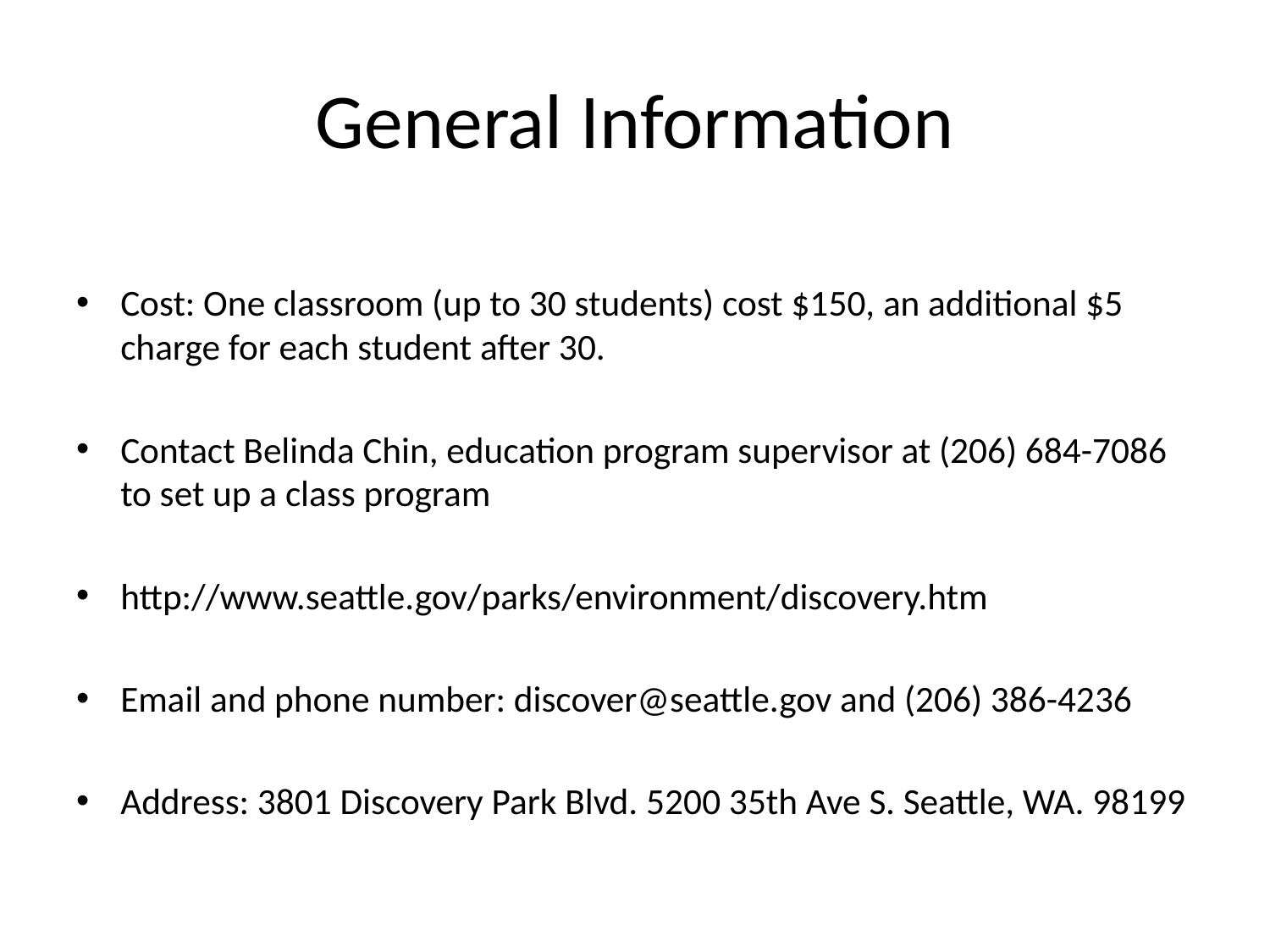

# General Information

Cost: One classroom (up to 30 students) cost $150, an additional $5 charge for each student after 30.

Contact Belinda Chin, education program supervisor at (206) 684-7086 to set up a class program

http://www.seattle.gov/parks/environment/discovery.htm

Email and phone number: discover@seattle.gov and (206) 386-4236

Address: 3801 Discovery Park Blvd. 5200 35th Ave S. Seattle, WA. 98199